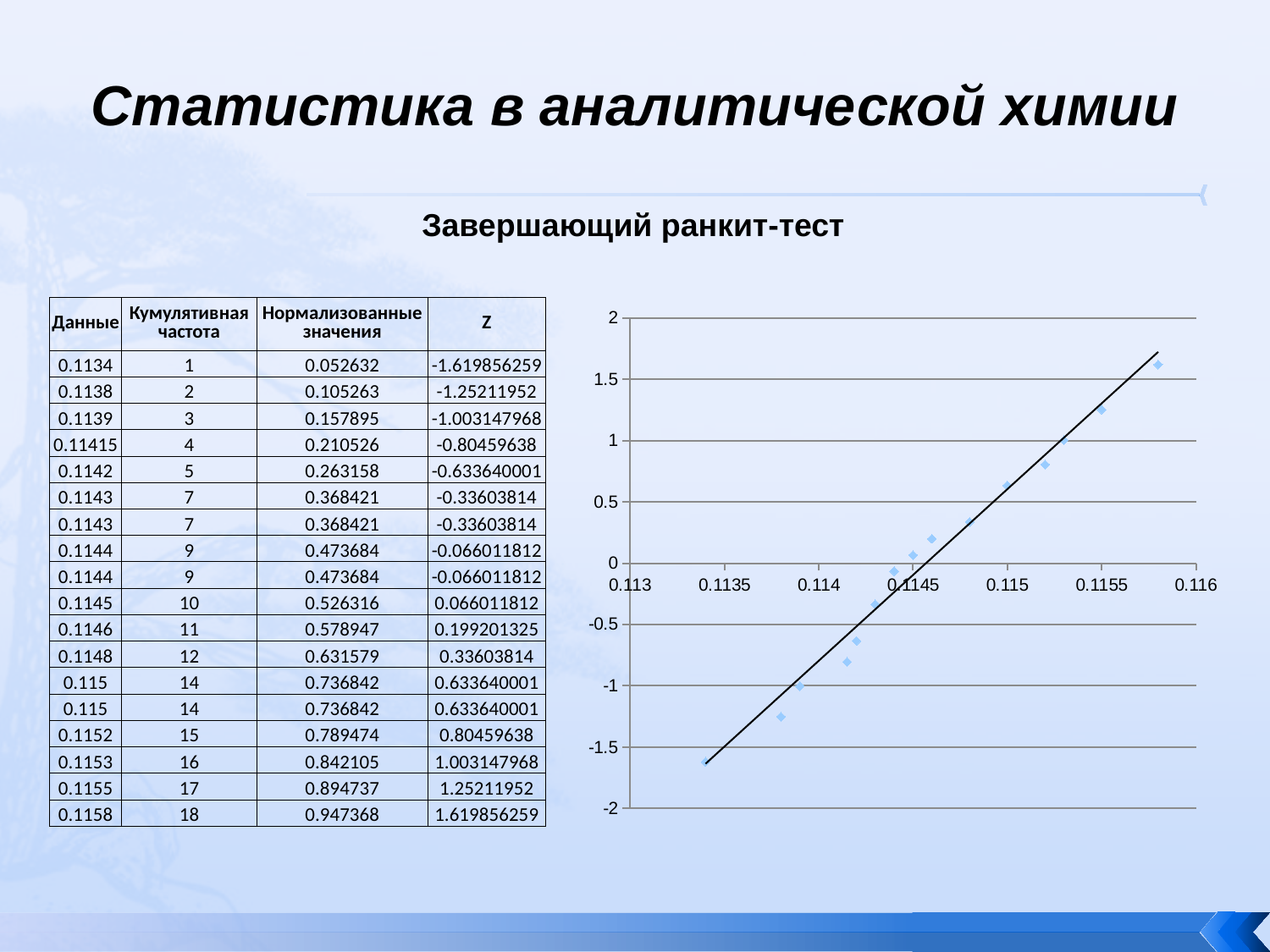

# Статистика в аналитической химии
Завершающий ранкит-тест
| Данные | Кумулятивная частота | Нормализованные значения | Z |
| --- | --- | --- | --- |
| 0.1134 | 1 | 0.052632 | -1.619856259 |
| 0.1138 | 2 | 0.105263 | -1.25211952 |
| 0.1139 | 3 | 0.157895 | -1.003147968 |
| 0.11415 | 4 | 0.210526 | -0.80459638 |
| 0.1142 | 5 | 0.263158 | -0.633640001 |
| 0.1143 | 7 | 0.368421 | -0.33603814 |
| 0.1143 | 7 | 0.368421 | -0.33603814 |
| 0.1144 | 9 | 0.473684 | -0.066011812 |
| 0.1144 | 9 | 0.473684 | -0.066011812 |
| 0.1145 | 10 | 0.526316 | 0.066011812 |
| 0.1146 | 11 | 0.578947 | 0.199201325 |
| 0.1148 | 12 | 0.631579 | 0.33603814 |
| 0.115 | 14 | 0.736842 | 0.633640001 |
| 0.115 | 14 | 0.736842 | 0.633640001 |
| 0.1152 | 15 | 0.789474 | 0.80459638 |
| 0.1153 | 16 | 0.842105 | 1.003147968 |
| 0.1155 | 17 | 0.894737 | 1.25211952 |
| 0.1158 | 18 | 0.947368 | 1.619856259 |

### Chart

| Category |  |
|---|---|